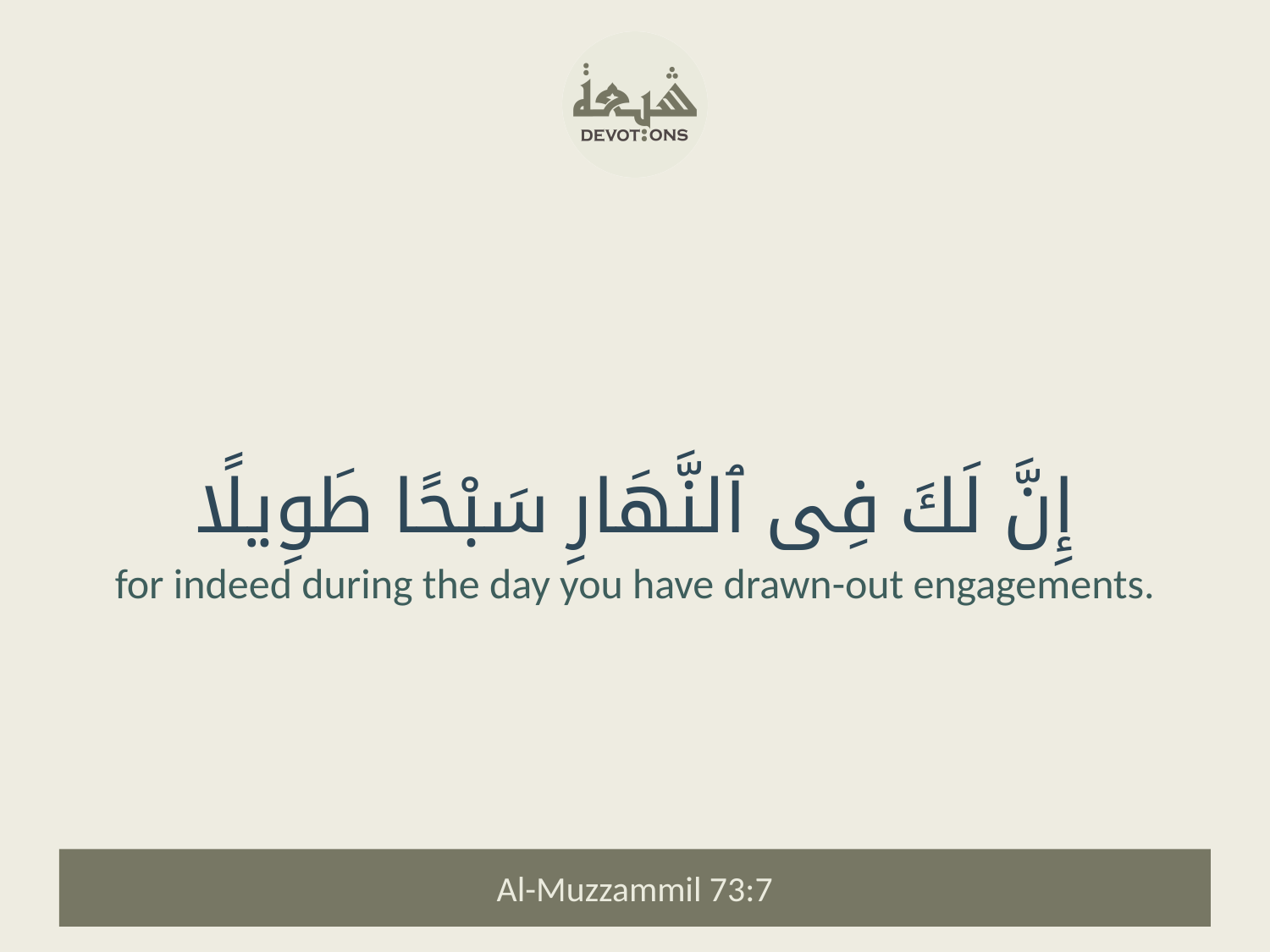

إِنَّ لَكَ فِى ٱلنَّهَارِ سَبْحًا طَوِيلًا
for indeed during the day you have drawn-out engagements.
Al-Muzzammil 73:7